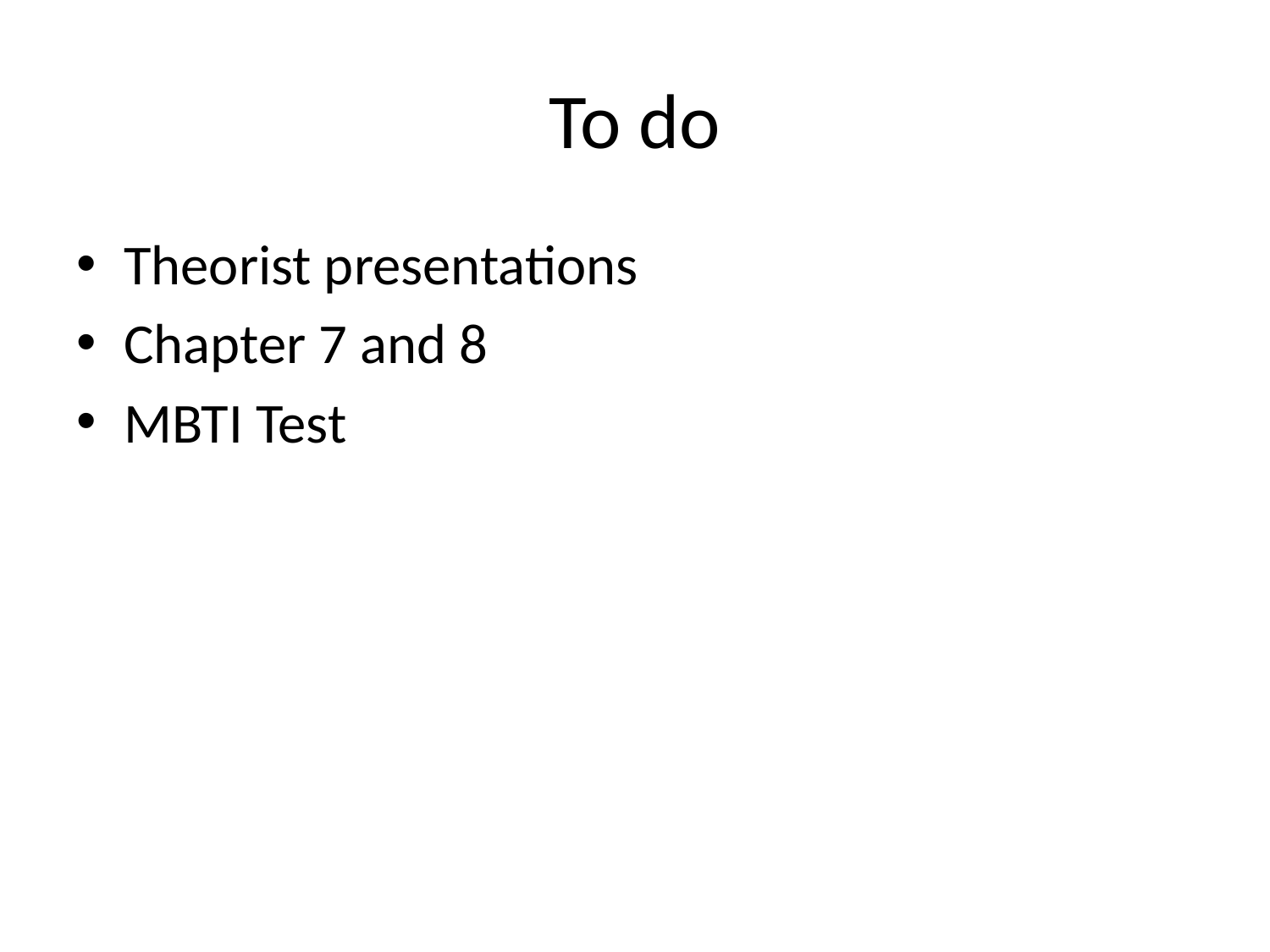

# To do
Theorist presentations
Chapter 7 and 8
MBTI Test